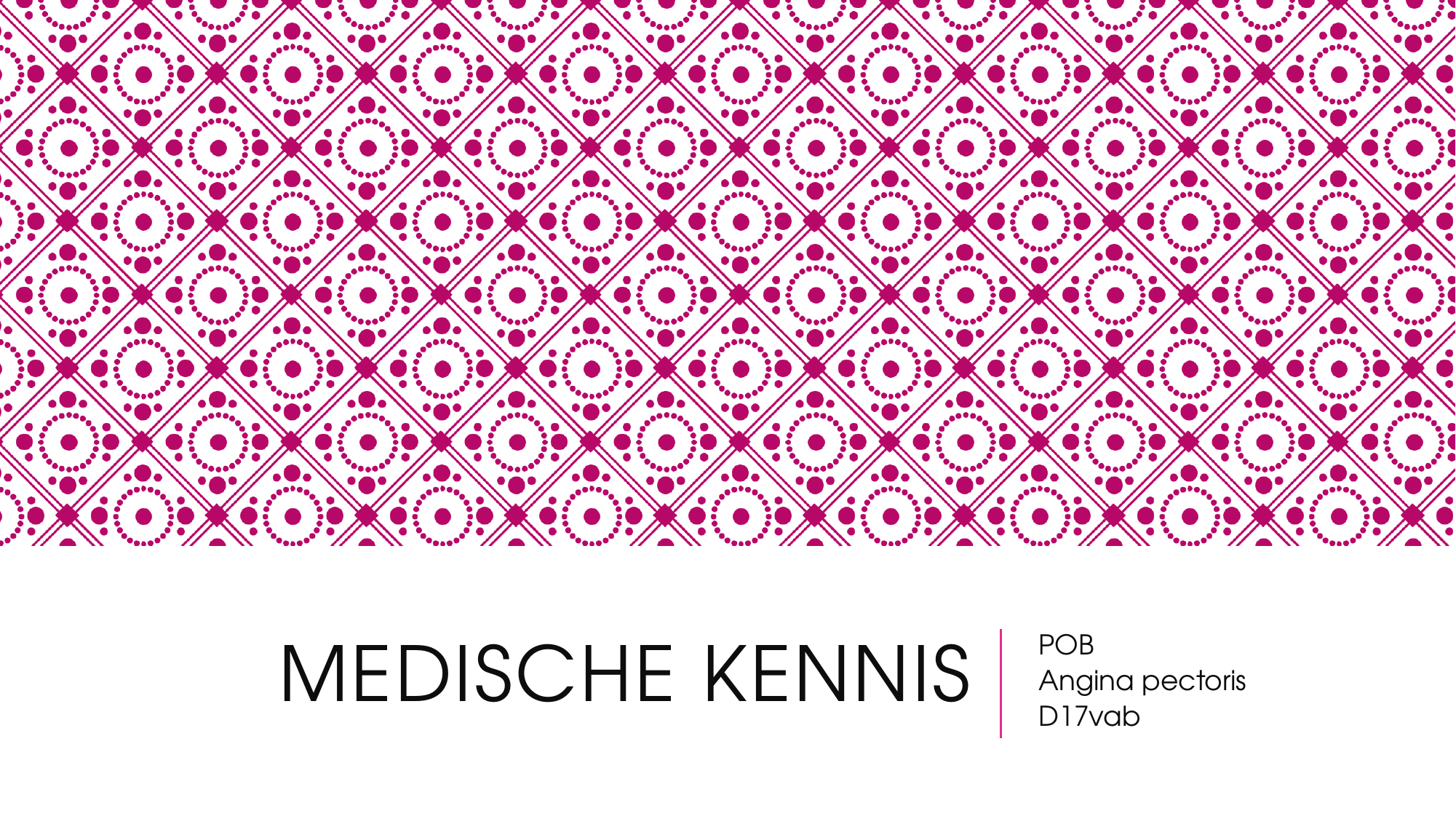

# Medische kennis
POB
Angina pectoris
D17vab